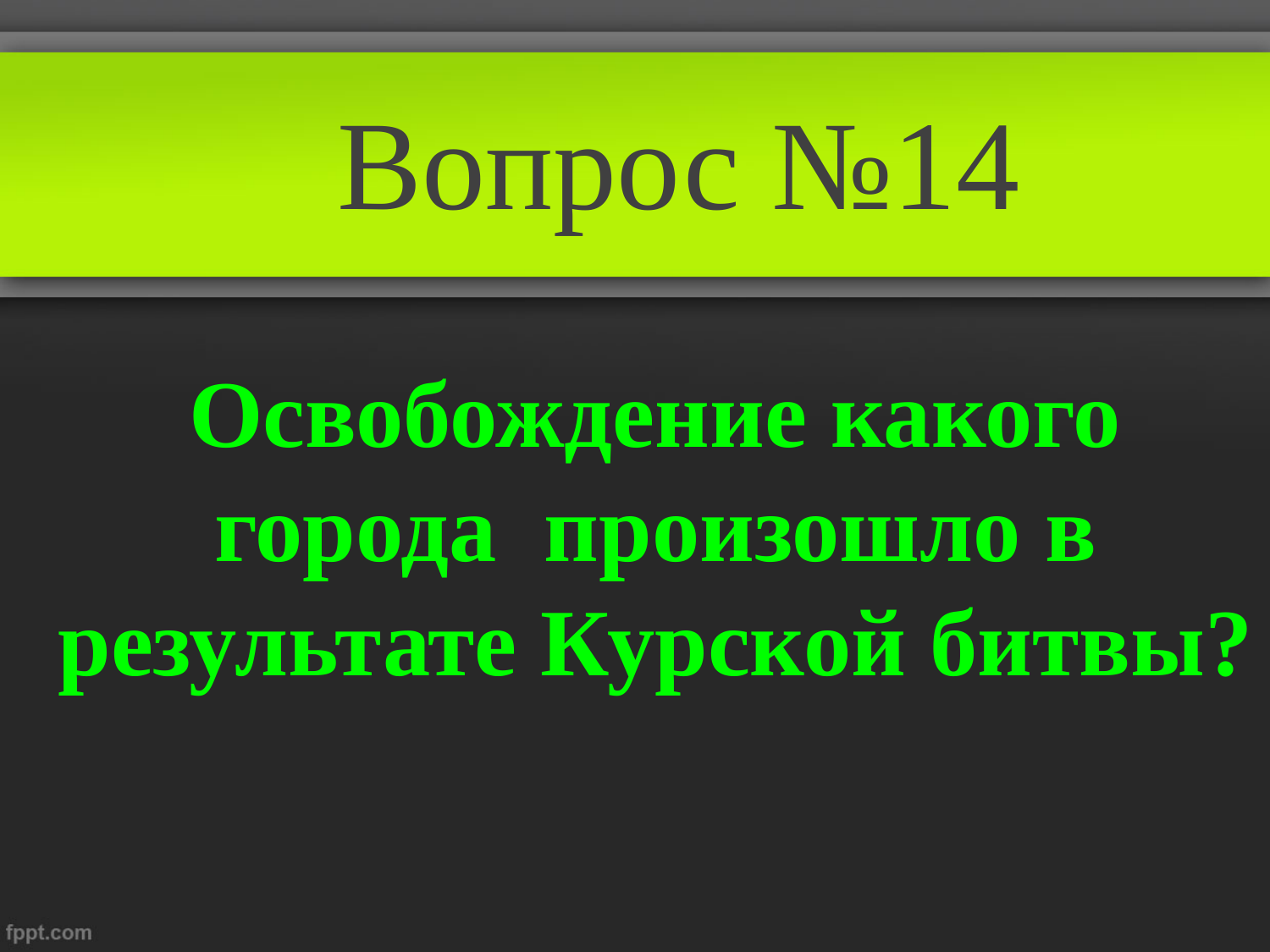

Вопрос №14
Освобождение какого города  произошло в результате Курской битвы?